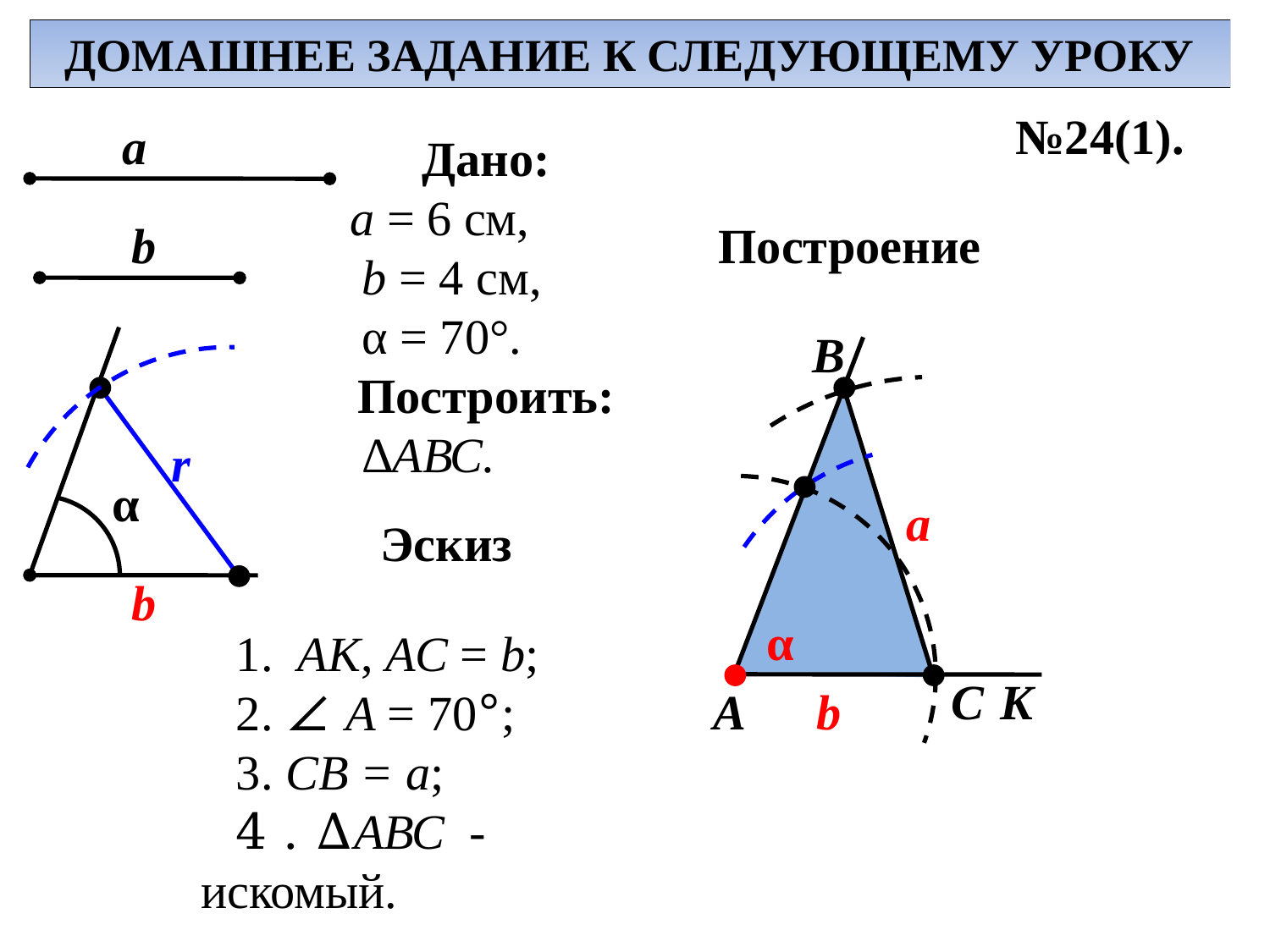

ДОМАШНЕЕ ЗАДАНИЕ К СЛЕДУЮЩЕМУ УРОКУ
№24(1).
а
Дано:
a = 6 см,
 b = 4 см,
 α = 70°.
Построить:
 ∆АВС.
b
Построение
B

r

α

а

Эскиз
b

B
α
1.  AK, AC = b;
2. ∠ A = 70°;
3. СB = a;
4 . ∆АВС  - искомый.

C
K

A
b
а
α
b

C
A